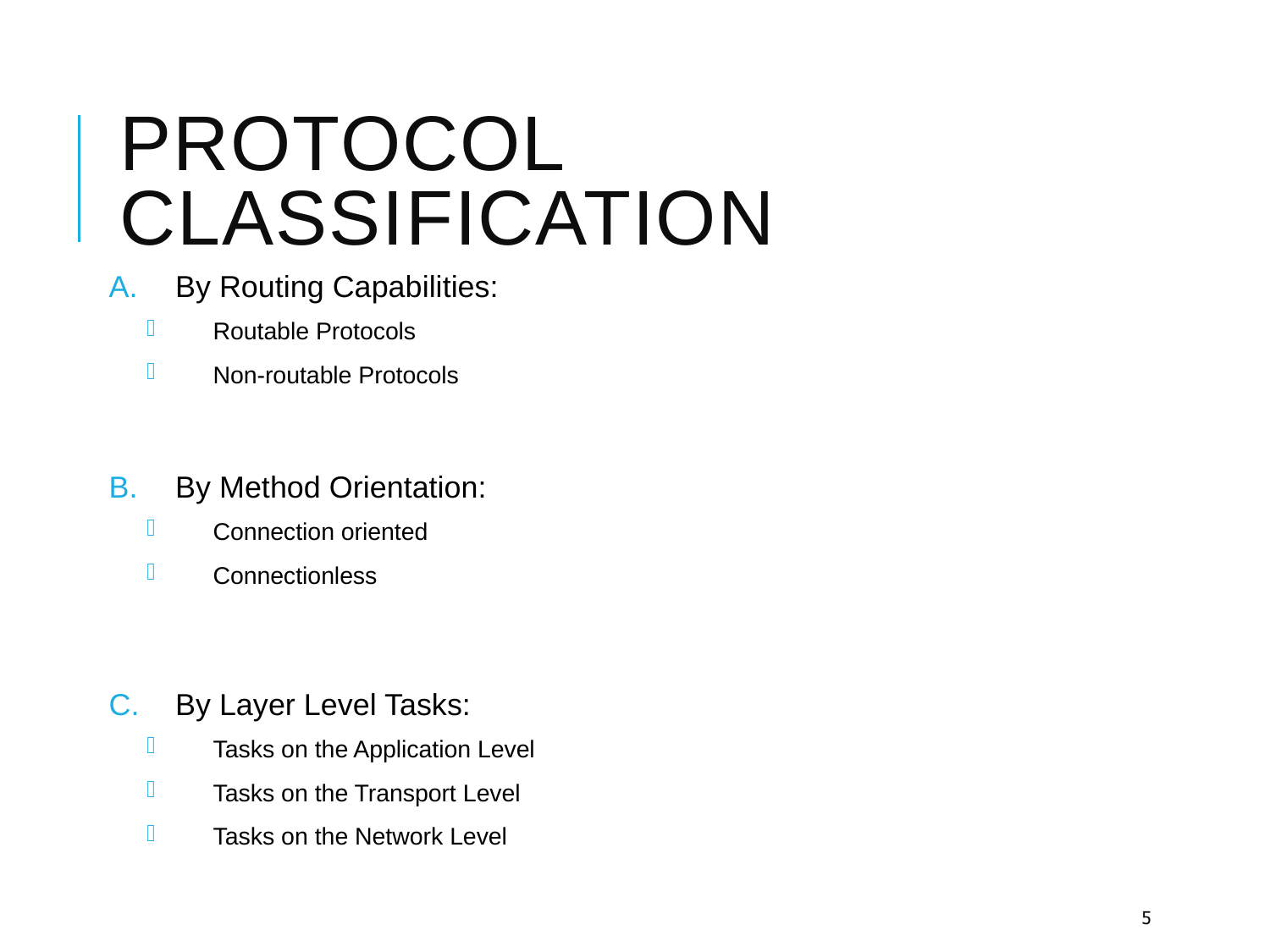

# Protocol Classification
By Routing Capabilities:
Routable Protocols
Non-routable Protocols

By Method Orientation:
Connection oriented
Connectionless

By Layer Level Tasks:
Tasks on the Application Level
Tasks on the Transport Level
Tasks on the Network Level

5